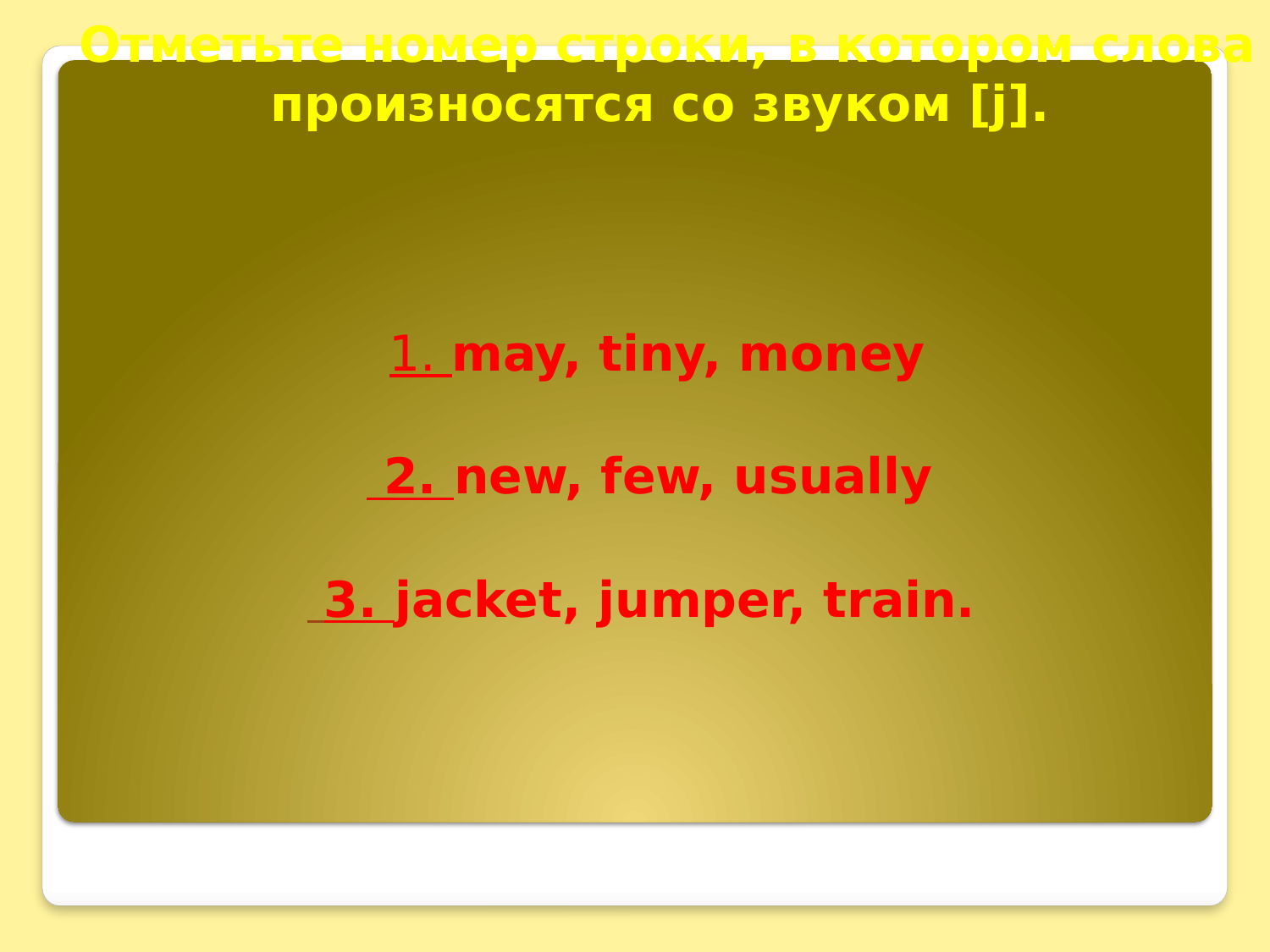

Отметьте номер строки, в котором слова произносятся со звуком [j].

  1. may, tiny, money
  2. new, few, usually
 3. jacket, jumper, train.